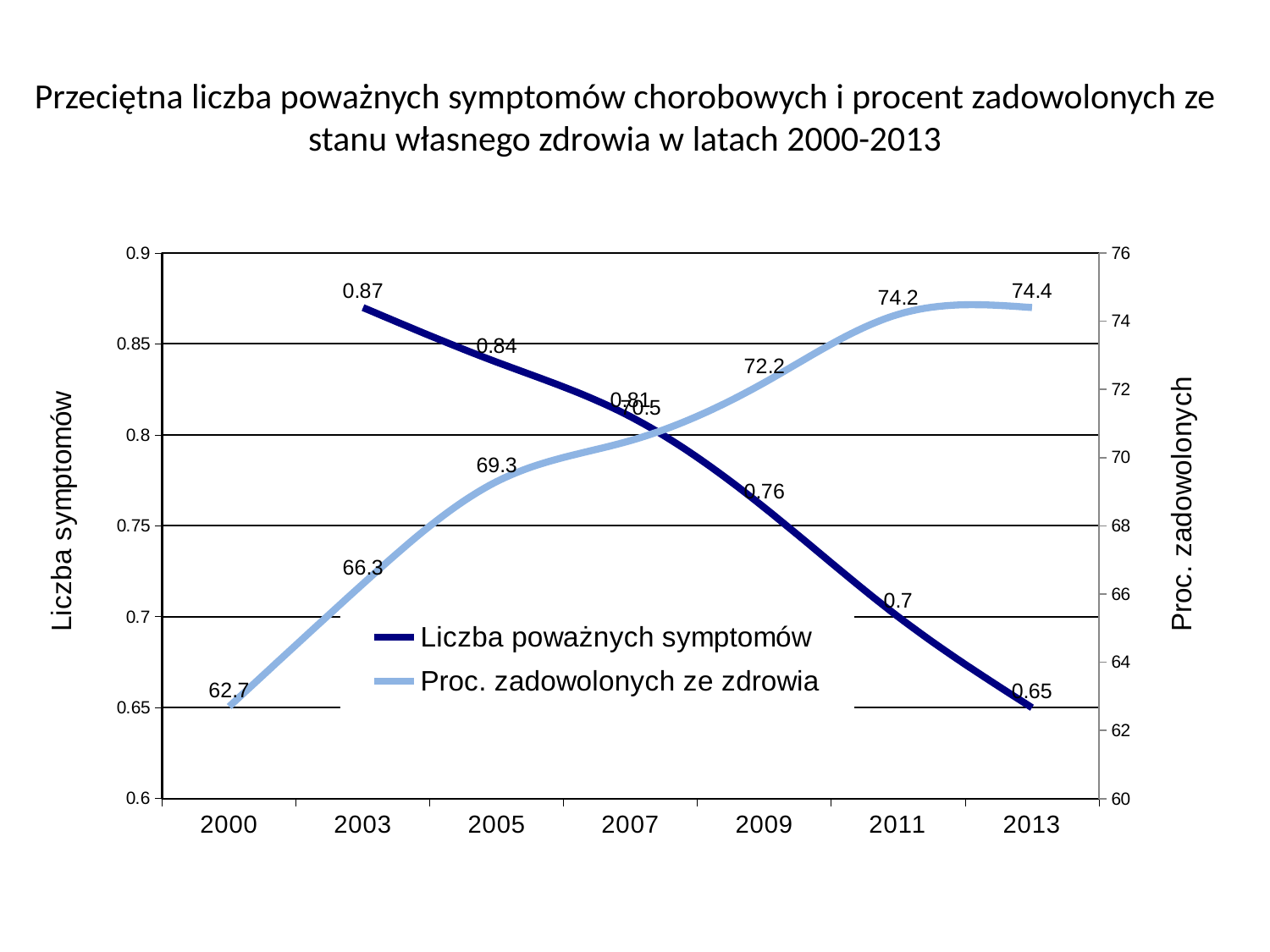

Przeciętna liczba poważnych symptomów chorobowych i procent zadowolonych ze stanu własnego zdrowia w latach 2000-2013

### Chart

| Category | Liczba poważnych symptomów |  | Proc. zadowolonych ze zdrowia |
|---|---|---|---|
| 2000 | None | None | 62.7 |
| 2003 | 0.87 | None | 66.3 |
| 2005 | 0.84 | None | 69.3 |
| 2007 | 0.81 | None | 70.5 |
| 2009 | 0.76 | None | 72.2 |
| 2011 | 0.7 | None | 74.2 |
| 2013 | 0.65 | None | 74.4 |